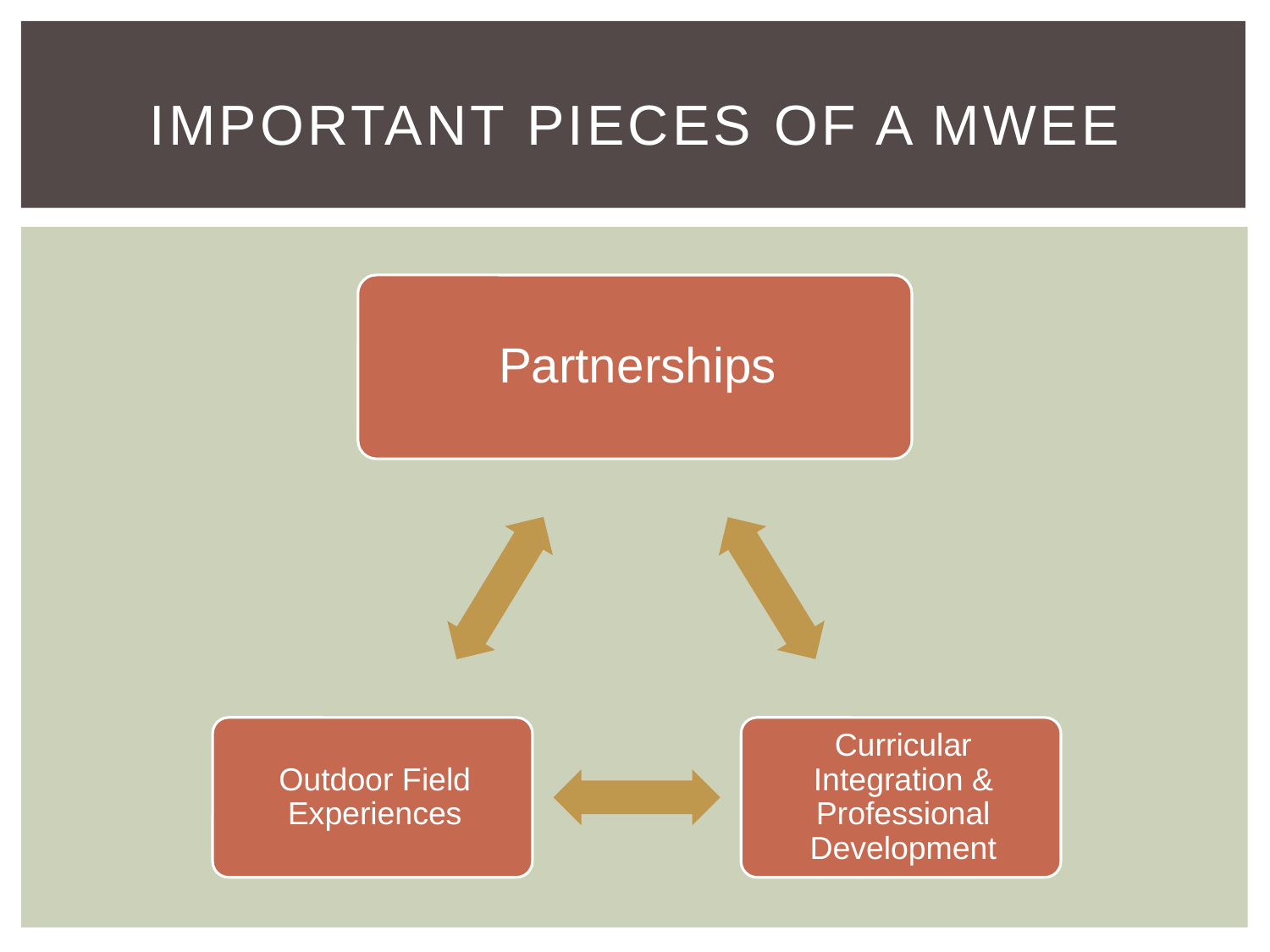

# Important pieces of a mwee
Partnerships

Curricular Integration & Professional Development

Outdoor Field Experiences